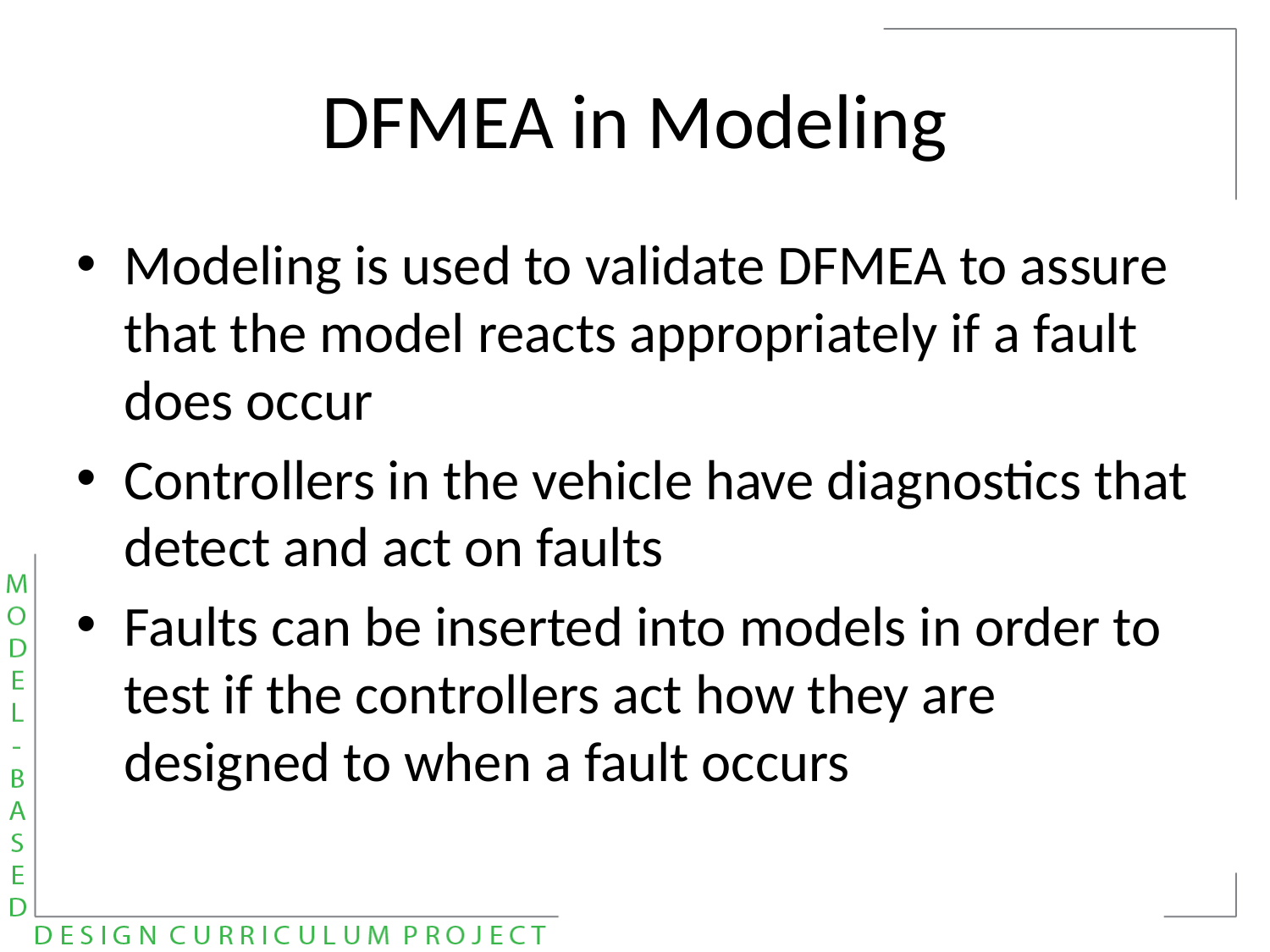

# DFMEA in Modeling
Modeling is used to validate DFMEA to assure that the model reacts appropriately if a fault does occur
Controllers in the vehicle have diagnostics that detect and act on faults
Faults can be inserted into models in order to test if the controllers act how they are designed to when a fault occurs